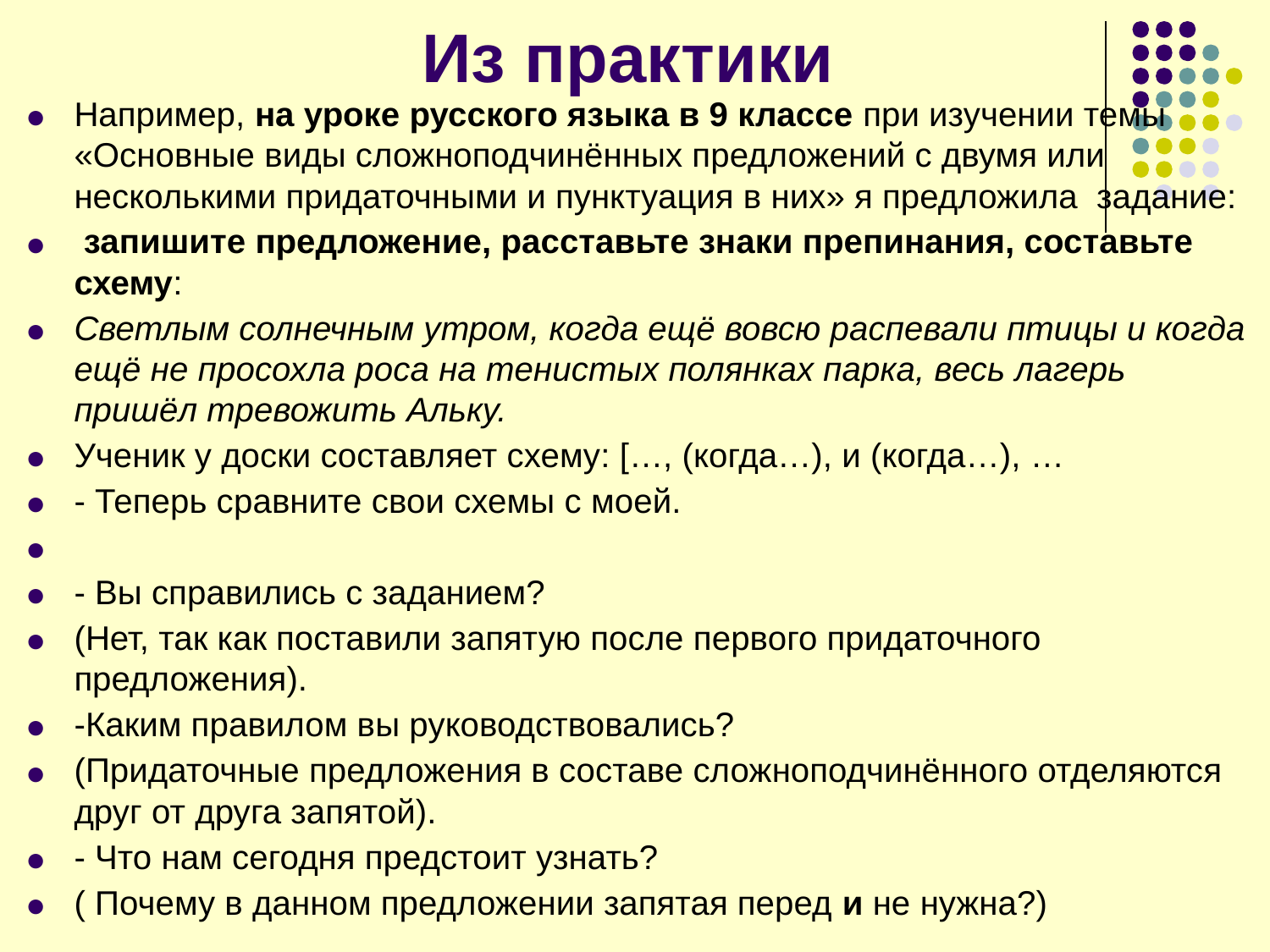

# Из практики
Например, на уроке русского языка в 9 классе при изучении темы «Основные виды сложноподчинённых предложений с двумя или несколькими придаточными и пунктуация в них» я предложила  задание:
 запишите предложение, расставьте знаки препинания, составьте схему:
Светлым солнечным утром, когда ещё вовсю распевали птицы и когда ещё не просохла роса на тенистых полянках парка, весь лагерь пришёл тревожить Альку.
Ученик у доски составляет схему: […, (когда…), и (когда…), …
- Теперь сравните свои схемы с моей.

- Вы справились с заданием?
(Нет, так как поставили запятую после первого придаточного предложения).
-Каким правилом вы руководствовались?
(Придаточные предложения в составе сложноподчинённого отделяются друг от друга запятой).
- Что нам сегодня предстоит узнать?
( Почему в данном предложении запятая перед и не нужна?)